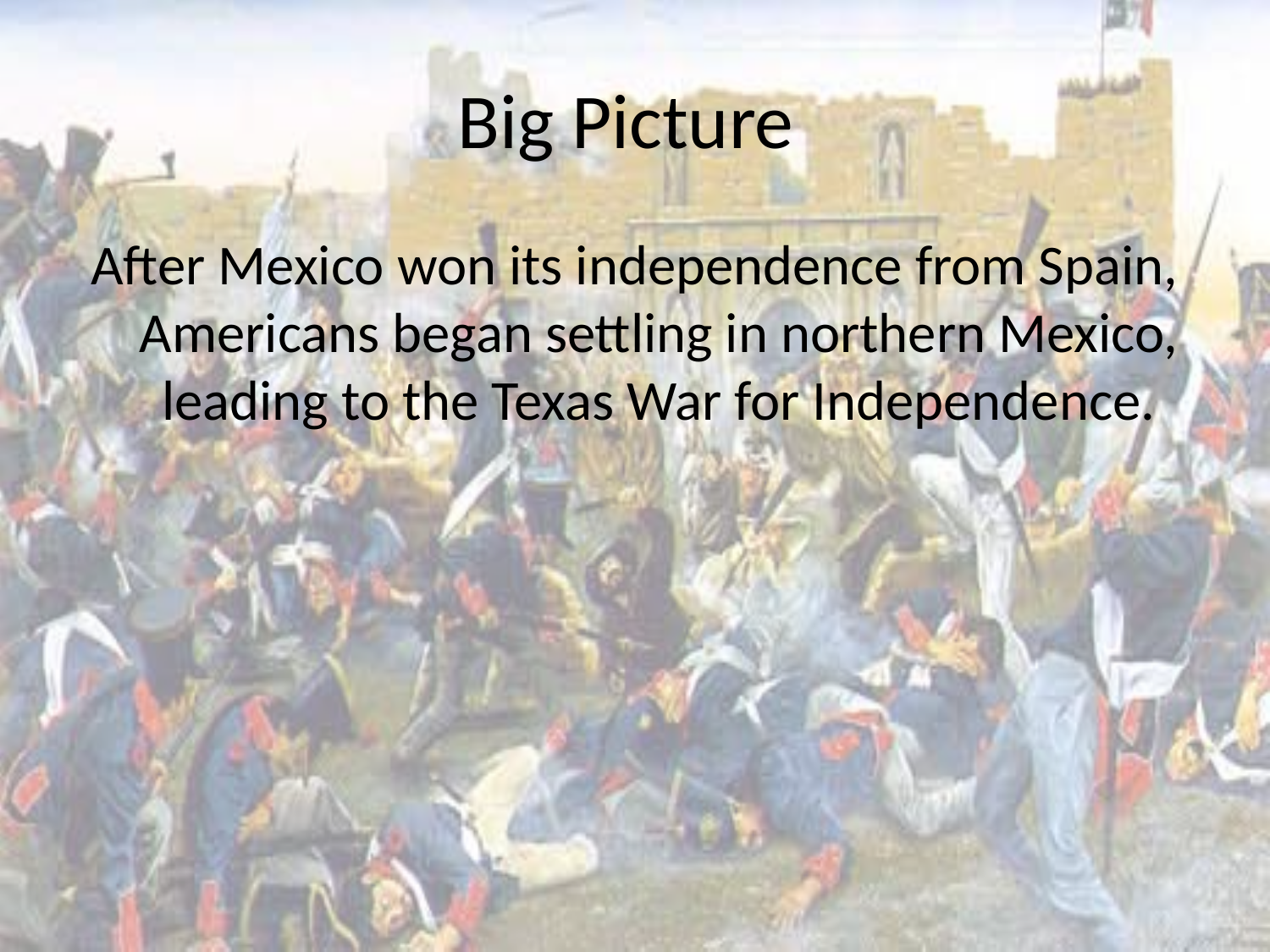

# Big Picture
After Mexico won its independence from Spain, Americans began settling in northern Mexico, leading to the Texas War for Independence.